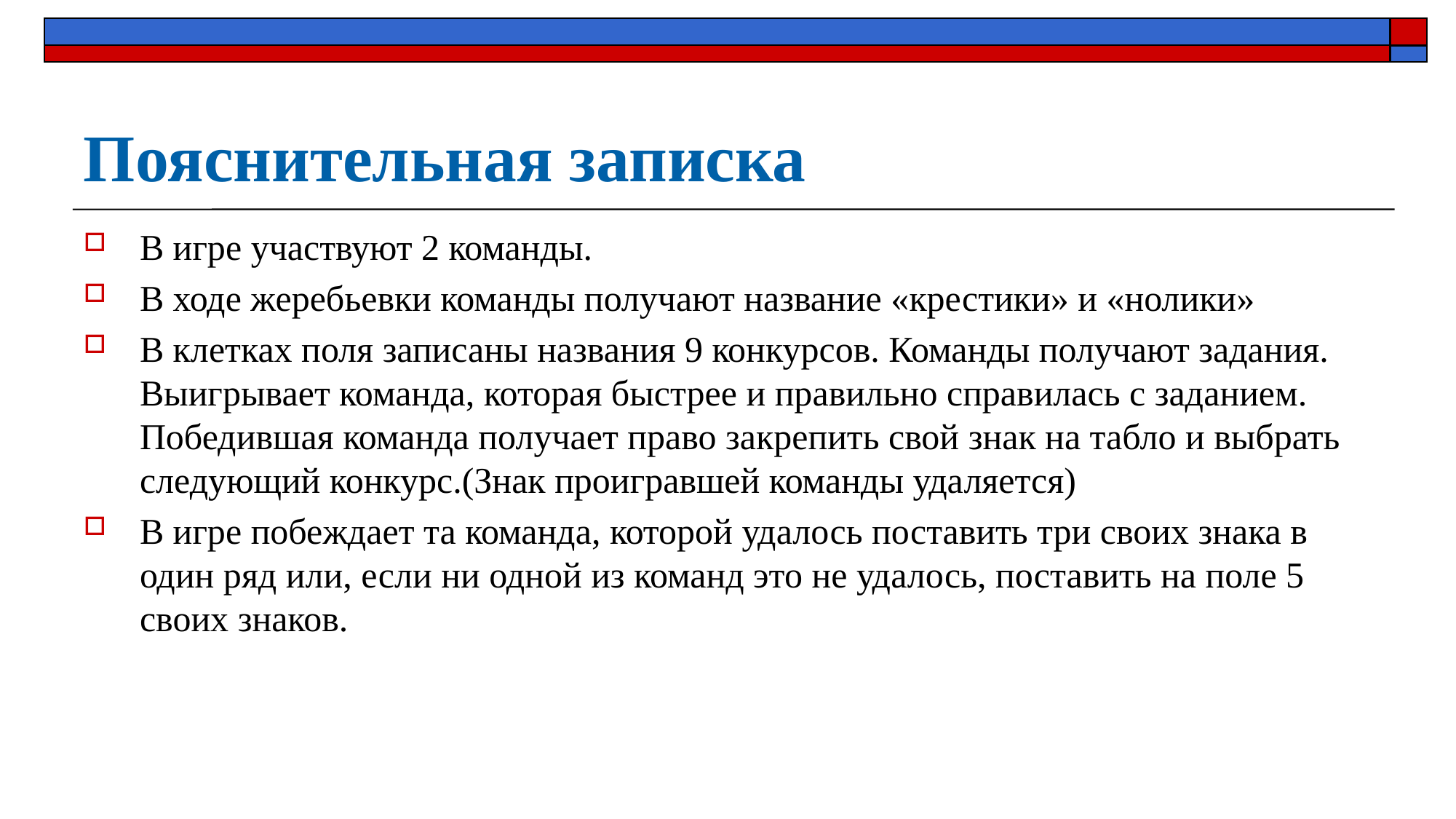

# Пояснительная записка
В игре участвуют 2 команды.
В ходе жеребьевки команды получают название «крестики» и «нолики»
В клетках поля записаны названия 9 конкурсов. Команды получают задания. Выигрывает команда, которая быстрее и правильно справилась с заданием. Победившая команда получает право закрепить свой знак на табло и выбрать следующий конкурс.(Знак проигравшей команды удаляется)
В игре побеждает та команда, которой удалось поставить три своих знака в один ряд или, если ни одной из команд это не удалось, поставить на поле 5 своих знаков.